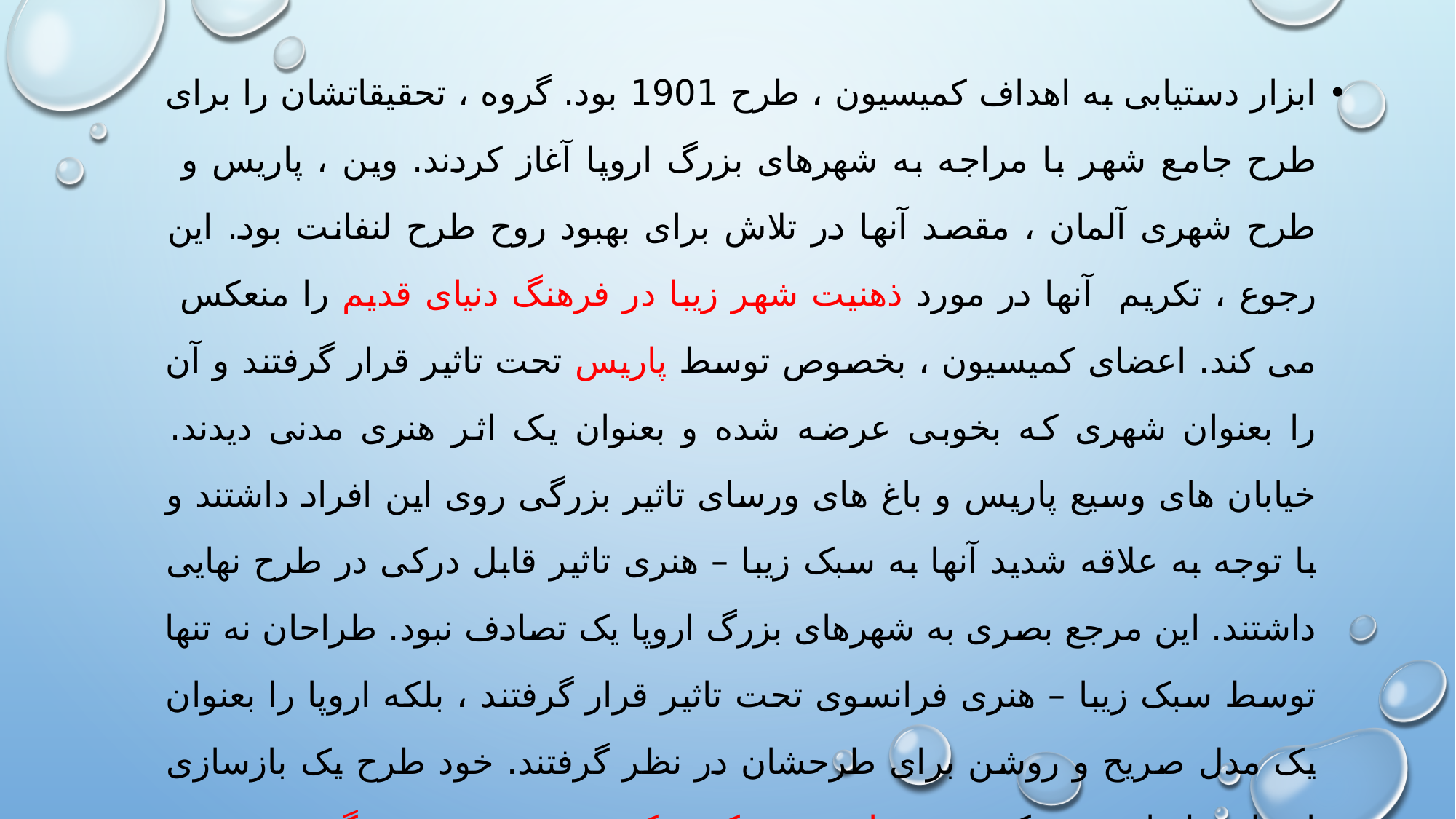

ابزار دستیابی به اهداف کمیسیون ، طرح 1901 بود. گروه ، تحقیقاتشان را برای طرح جامع شهر با مراجه به شهرهای بزرگ اروپا آغاز کردند. وین ، پاریس و  طرح شهری آلمان ، مقصد آنها در تلاش برای بهبود روح طرح لنفانت بود. این رجوع ، تکریم  آنها در مورد ذهنیت شهر زیبا در فرهنگ دنیای قدیم را منعکس  می کند. اعضای کمیسیون ، بخصوص توسط پاریس تحت تاثیر قرار گرفتند و آن را بعنوان شهری که بخوبی عرضه شده و بعنوان یک اثر هنری مدنی دیدند. خیابان های وسیع پاریس و باغ های ورسای تاثیر بزرگی روی این افراد داشتند و با توجه به علاقه شدید آنها به سبک زیبا – هنری تاثیر قابل درکی در طرح نهایی داشتند. این مرجع بصری به شهرهای بزرگ اروپا یک تصادف نبود. طراحان نه تنها توسط سبک زیبا – هنری فرانسوی تحت تاثیر قرار گرفتند ، بلکه اروپا را بعنوان یک مدل صریح و روشن برای طرحشان در نظر گرفتند. خود طرح یک بازسازی از طرح لنفانت بود که هسته تاریخی ، یک مرکز خرید عمومی بزرگ و مجموعه ای از باغ های عمومی را ایجاد کرده است. هرچند تمرکز طرح ، بر خود مرکز خرید بوده است.